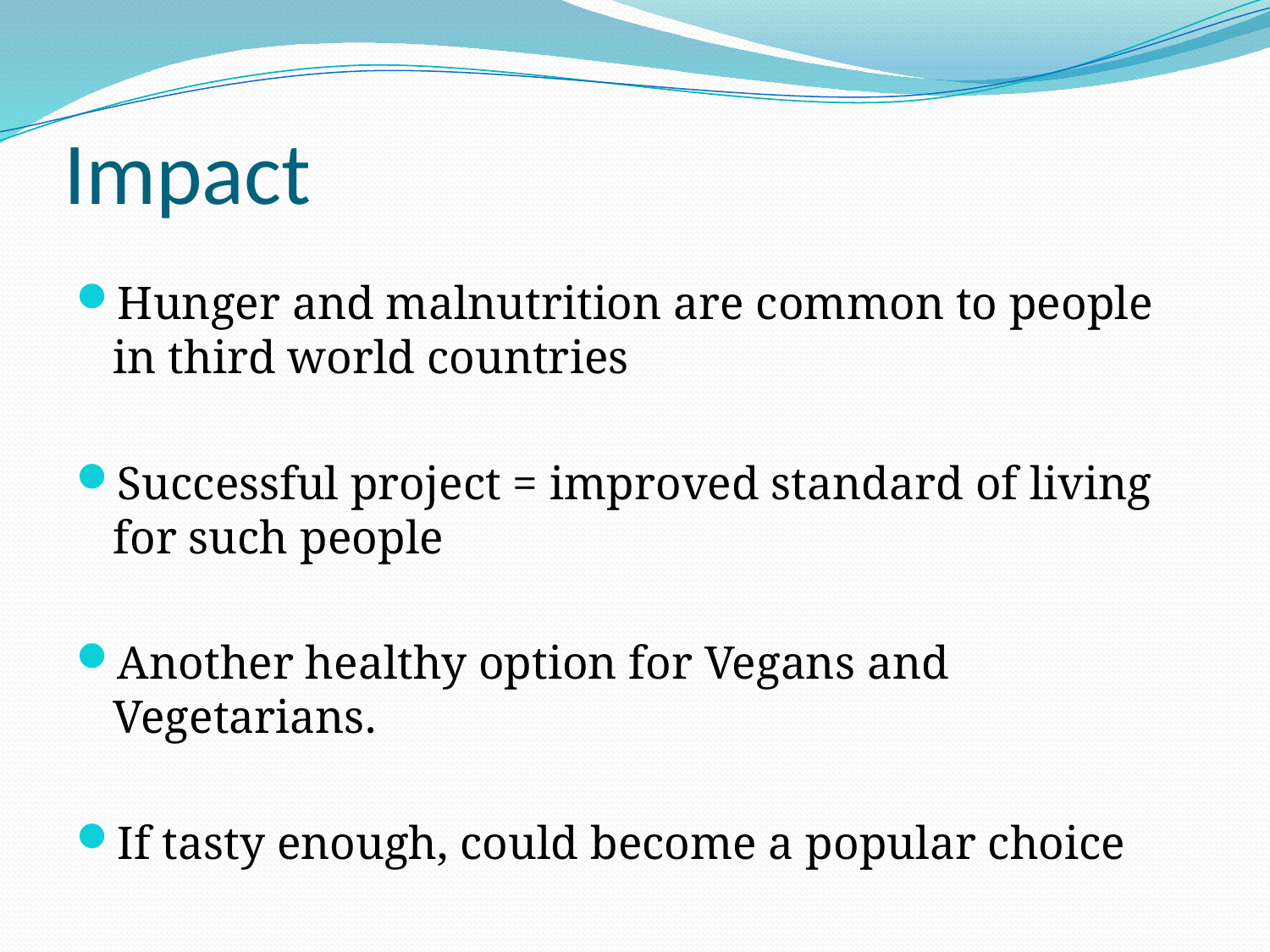

# Impact
Hunger and malnutrition are common to people in third world countries

Successful project = improved standard of living for such people

Another healthy option for Vegans and Vegetarians.

If tasty enough, could become a popular choice